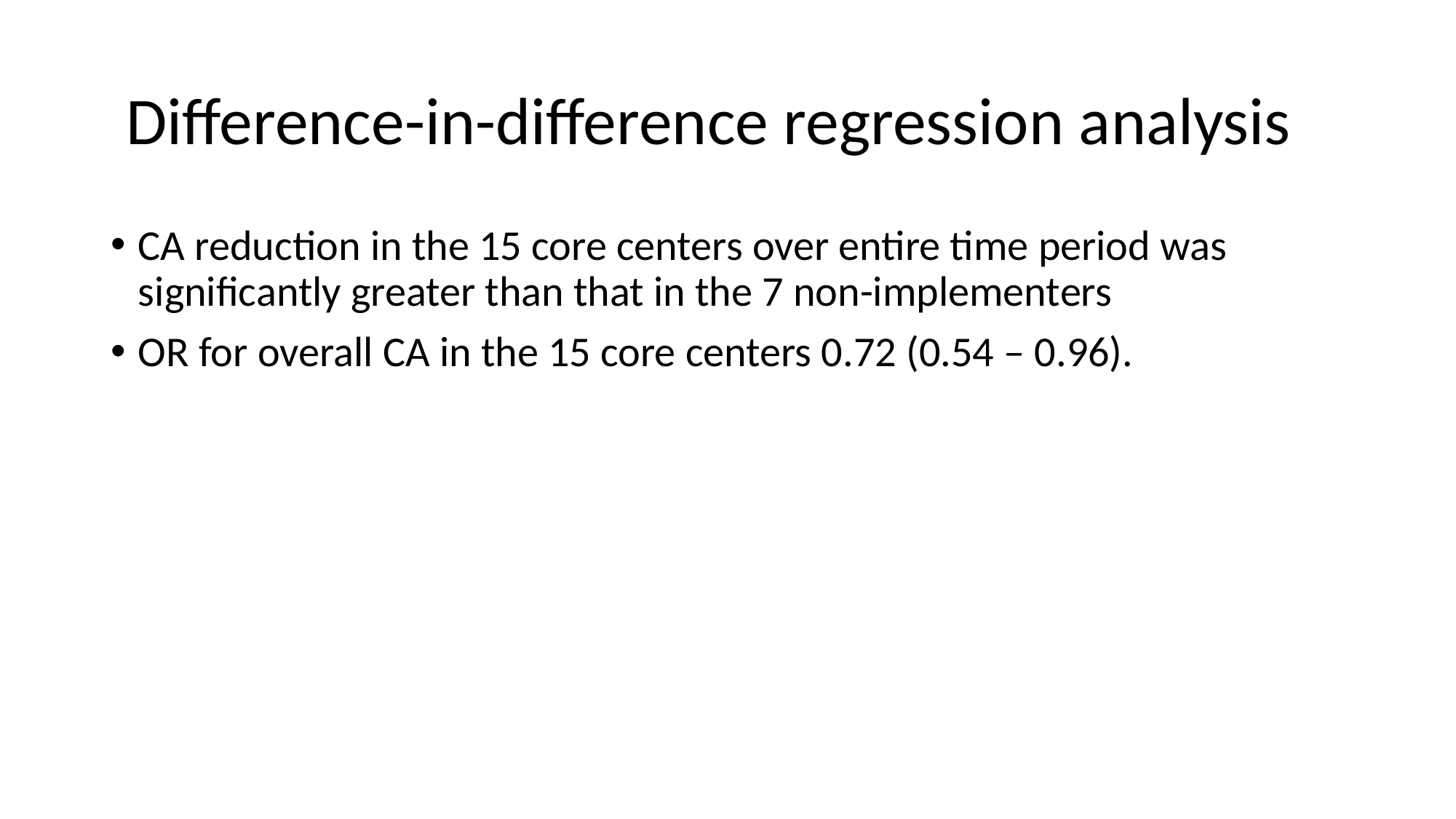

# Difference-in-difference regression analysis
CA reduction in the 15 core centers over entire time period was significantly greater than that in the 7 non-implementers
OR for overall CA in the 15 core centers 0.72 (0.54 – 0.96).